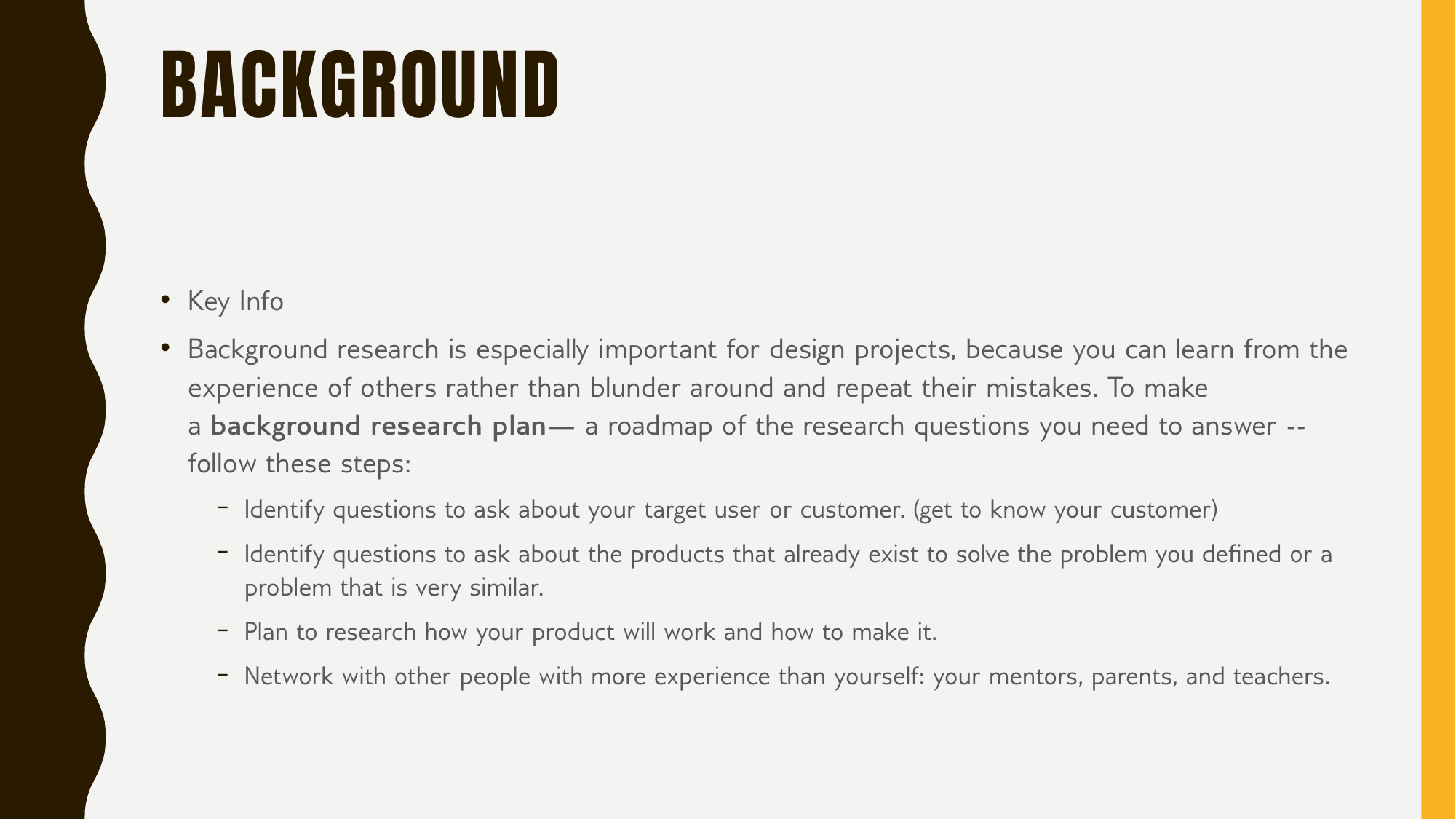

# Background
Key Info
Background research is especially important for design projects, because you can learn from the experience of others rather than blunder around and repeat their mistakes. To make a background research plan— a roadmap of the research questions you need to answer -- follow these steps:
Identify questions to ask about your target user or customer. (get to know your customer)
Identify questions to ask about the products that already exist to solve the problem you defined or a problem that is very similar.
Plan to research how your product will work and how to make it.
Network with other people with more experience than yourself: your mentors, parents, and teachers.